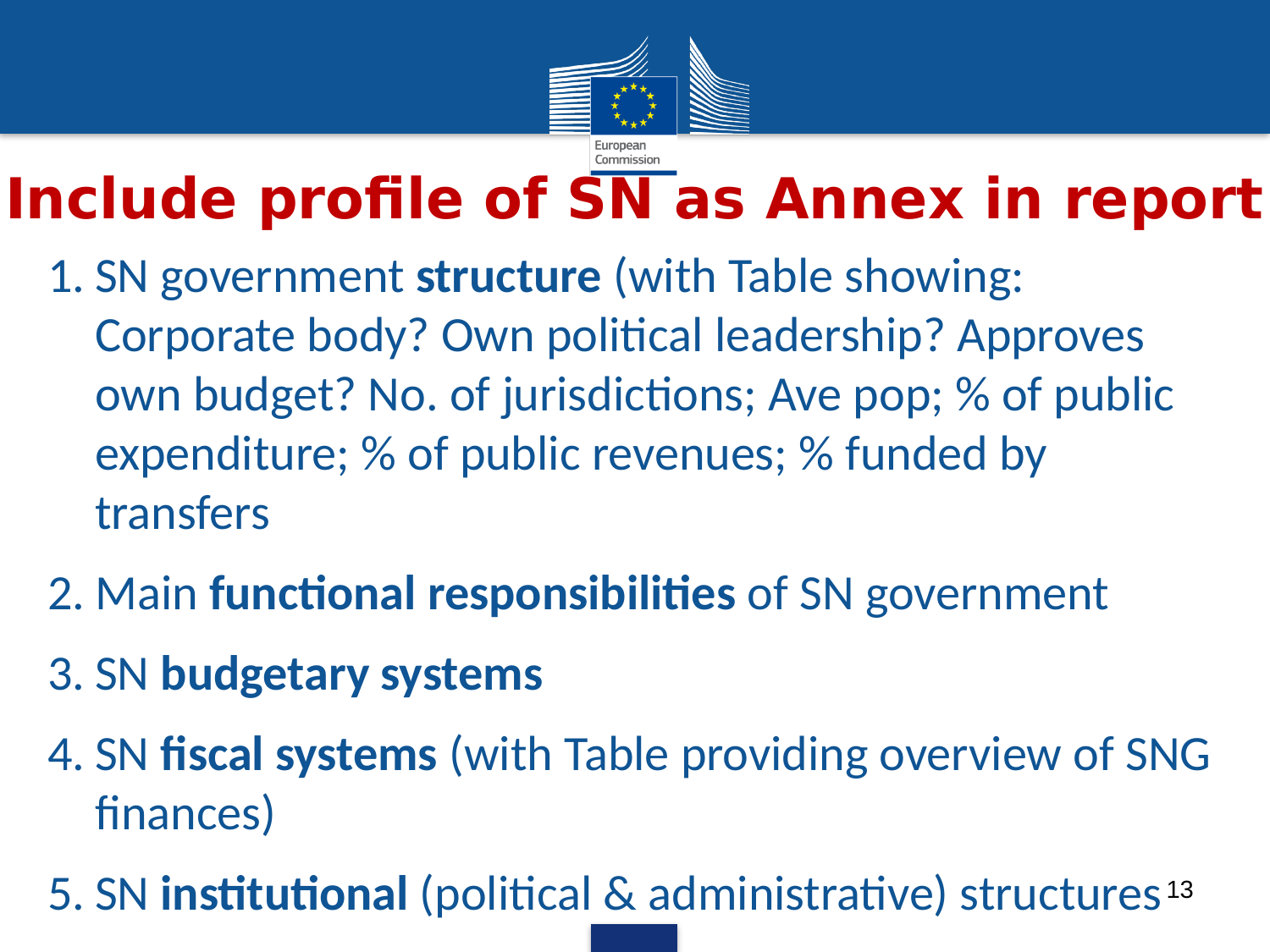

# Include profile of SN as Annex in report
SN government structure (with Table showing: Corporate body? Own political leadership? Approves own budget? No. of jurisdictions; Ave pop; % of public expenditure; % of public revenues; % funded by transfers
Main functional responsibilities of SN government
SN budgetary systems
SN fiscal systems (with Table providing overview of SNG finances)
SN institutional (political & administrative) structures
13